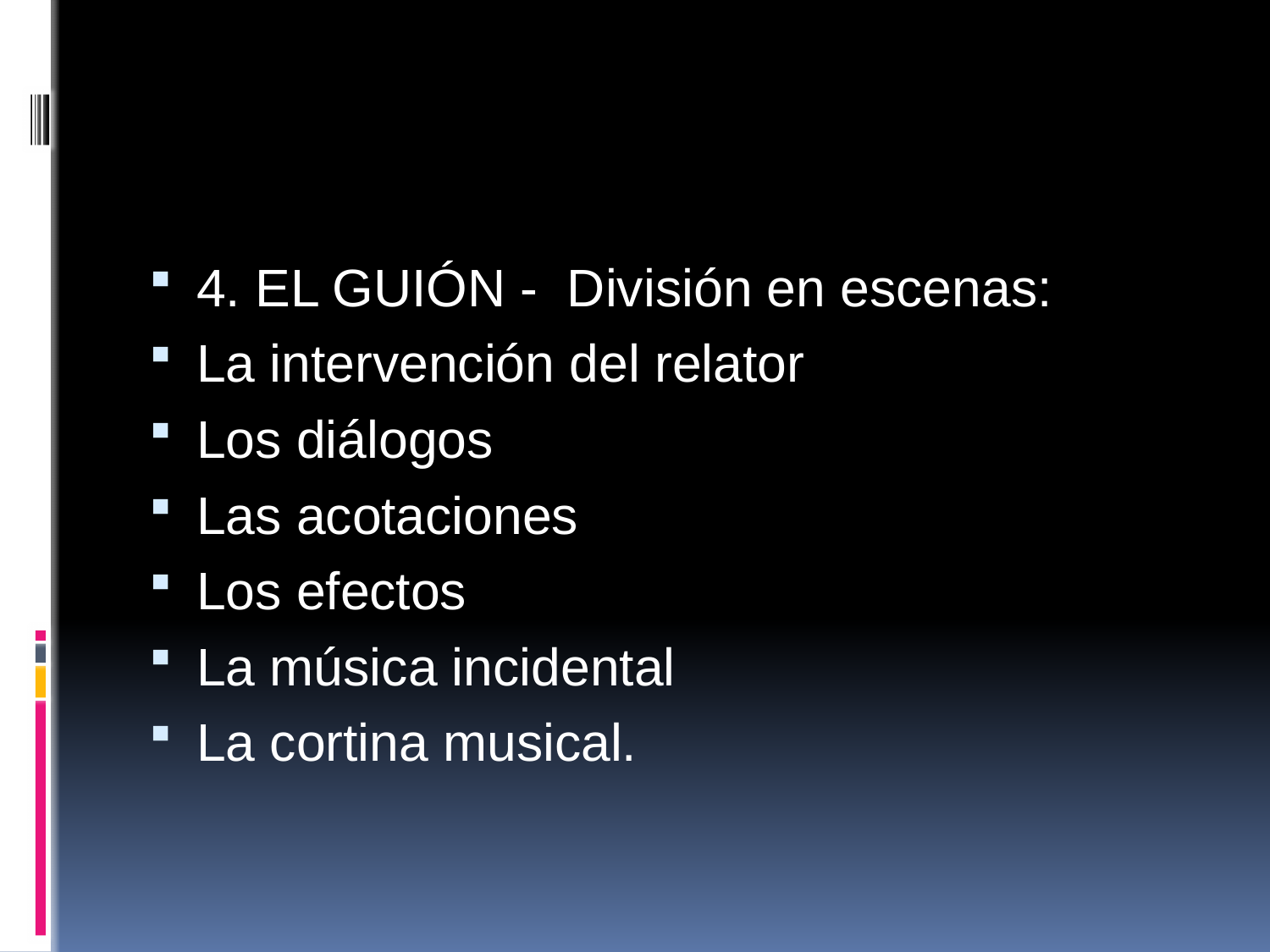

#
4. EL GUIÓN -  División en escenas:
La intervención del relator
Los diálogos
Las acotaciones
Los efectos
La música incidental
La cortina musical.